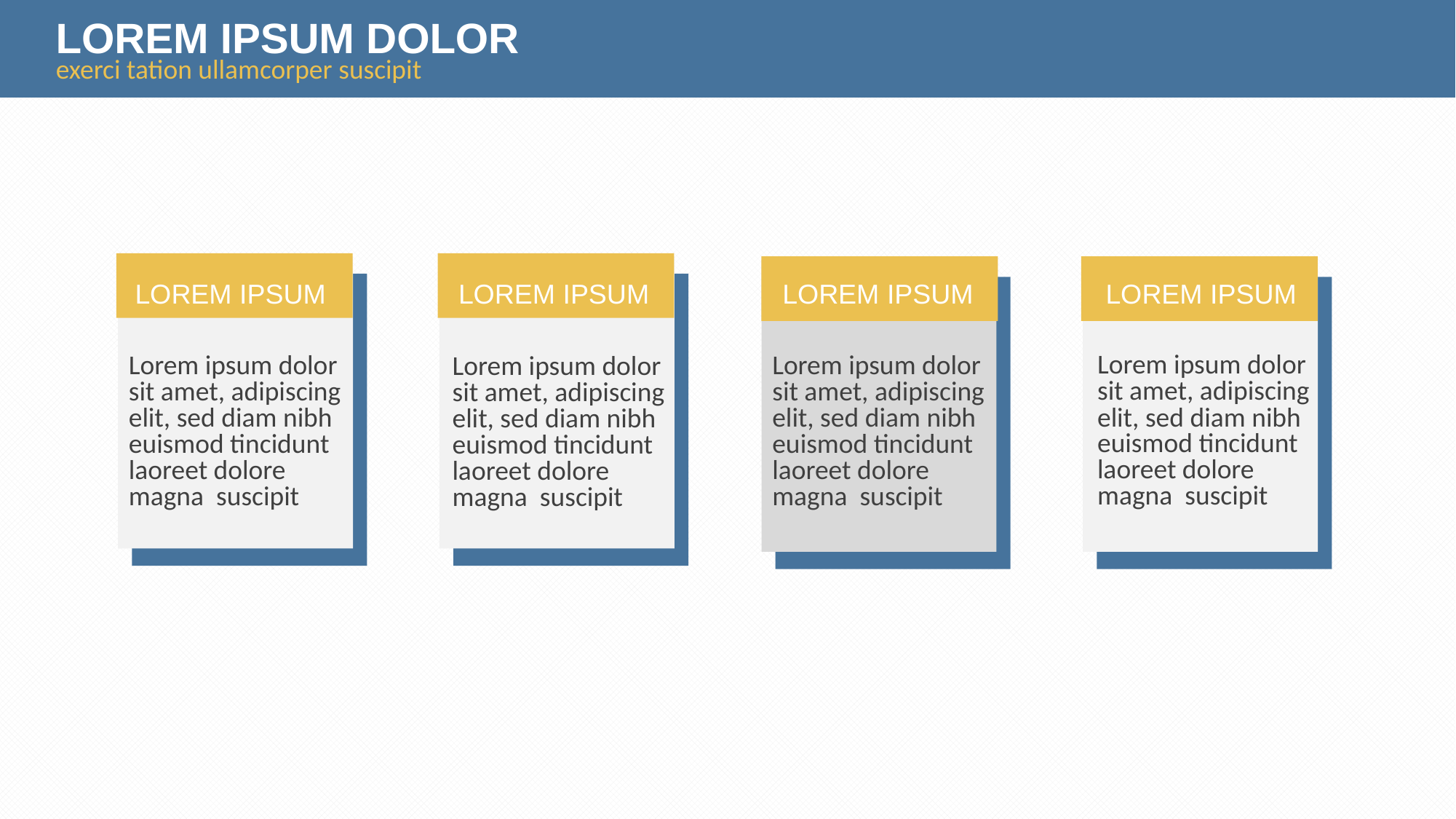

LOREM IPSUM DOLOR
exerci tation ullamcorper suscipit

LOREM IPSUM
LOREM IPSUM
LOREM IPSUM
LOREM IPSUM
Lorem ipsum dolor sit amet, adipiscing elit, sed diam nibh euismod tincidunt laoreet dolore magna  suscipit
Lorem ipsum dolor sit amet, adipiscing elit, sed diam nibh euismod tincidunt laoreet dolore magna  suscipit
Lorem ipsum dolor sit amet, adipiscing elit, sed diam nibh euismod tincidunt laoreet dolore magna  suscipit
Lorem ipsum dolor sit amet, adipiscing elit, sed diam nibh euismod tincidunt laoreet dolore magna  suscipit